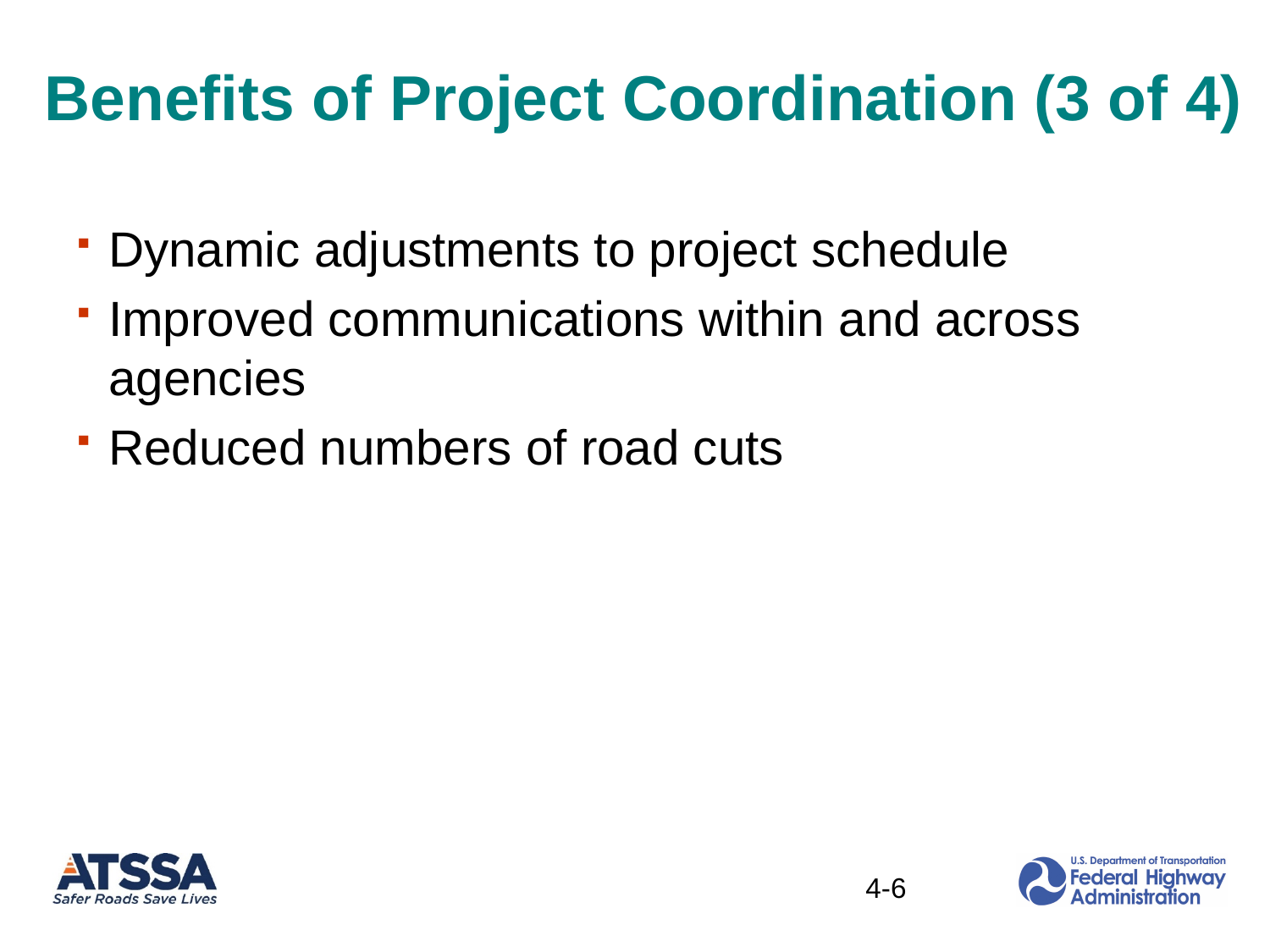

# Benefits of Project Coordination (3 of 4)
Dynamic adjustments to project schedule
Improved communications within and across agencies
Reduced numbers of road cuts